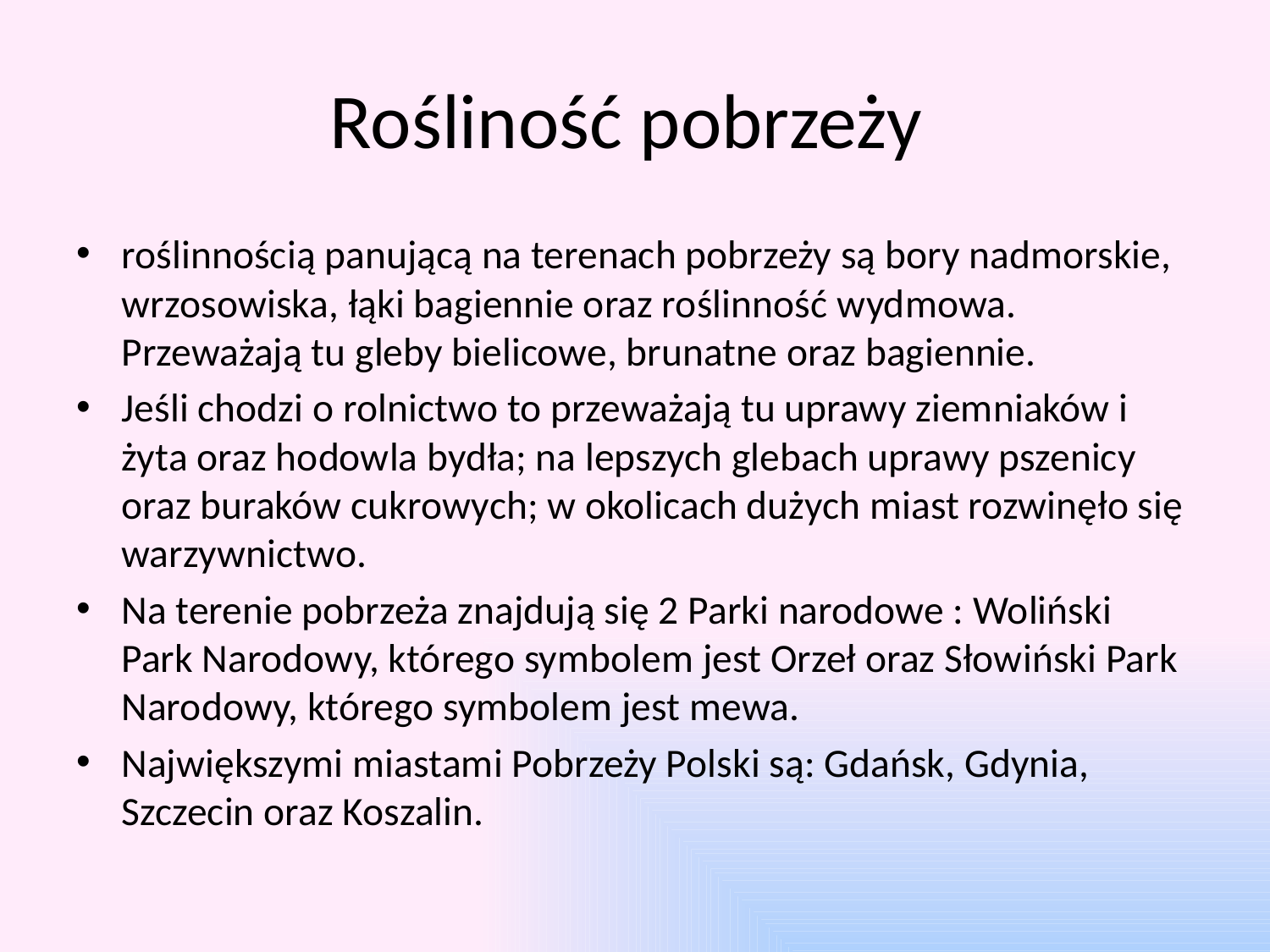

# Rośliność pobrzeży
roślinnością panującą na terenach pobrzeży są bory nadmorskie, wrzosowiska, łąki bagiennie oraz roślinność wydmowa. Przeważają tu gleby bielicowe, brunatne oraz bagiennie.
Jeśli chodzi o rolnictwo to przeważają tu uprawy ziemniaków i żyta oraz hodowla bydła; na lepszych glebach uprawy pszenicy oraz buraków cukrowych; w okolicach dużych miast rozwinęło się warzywnictwo.
Na terenie pobrzeża znajdują się 2 Parki narodowe : Woliński Park Narodowy, którego symbolem jest Orzeł oraz Słowiński Park Narodowy, którego symbolem jest mewa.
Największymi miastami Pobrzeży Polski są: Gdańsk, Gdynia, Szczecin oraz Koszalin.